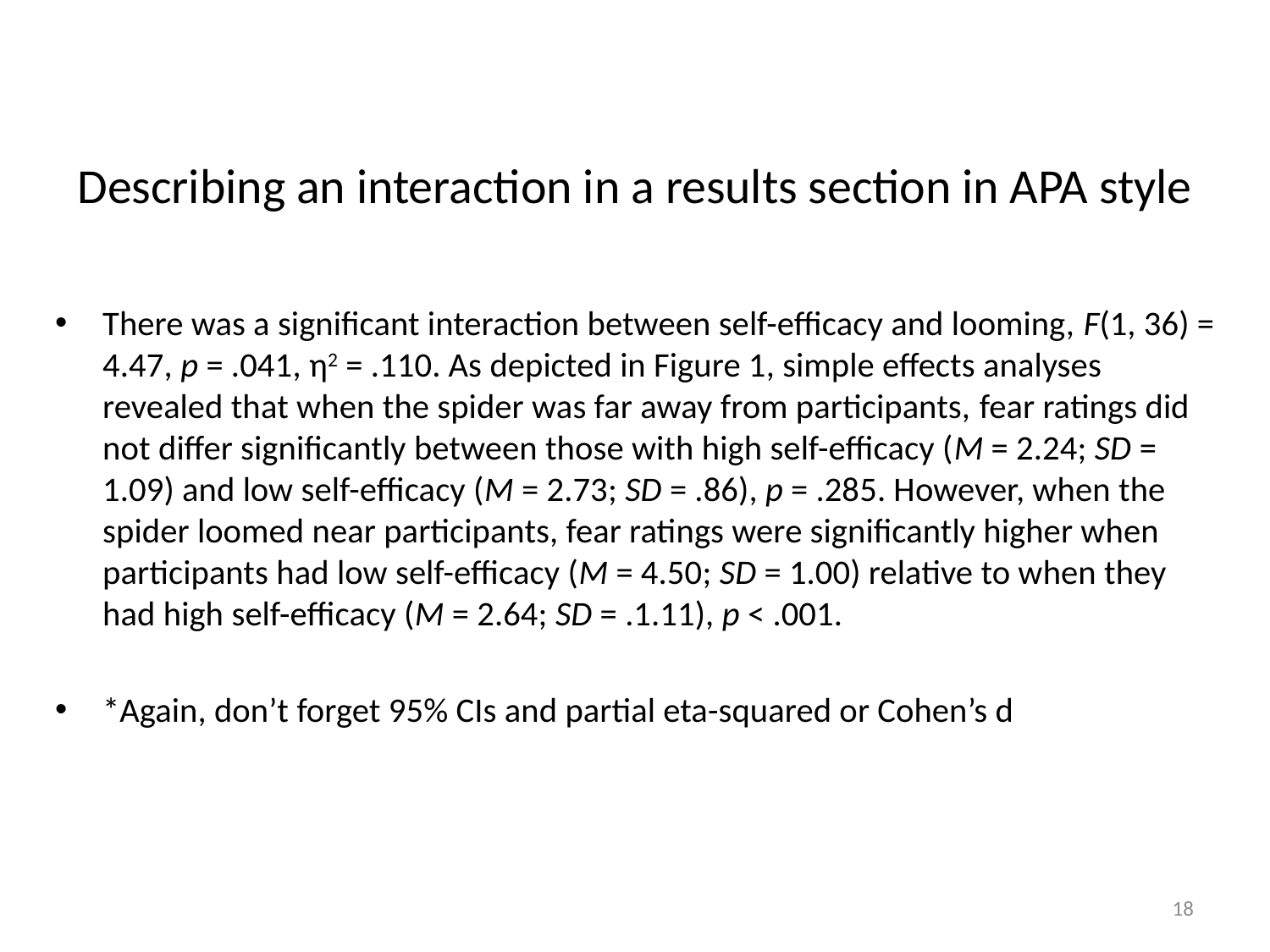

# Describing an interaction in a results section in APA style

There was a significant interaction between self-efficacy and looming, F(1, 36) = 4.47, p = .041, η2 = .110. As depicted in Figure 1, simple effects analyses revealed that when the spider was far away from participants, fear ratings did not differ significantly between those with high self-efficacy (M = 2.24; SD = 1.09) and low self-efficacy (M = 2.73; SD = .86), p = .285. However, when the spider loomed near participants, fear ratings were significantly higher when participants had low self-efficacy (M = 4.50; SD = 1.00) relative to when they had high self-efficacy (M = 2.64; SD = .1.11), p < .001.

*Again, don’t forget 95% CIs and partial eta-squared or Cohen’s d
18